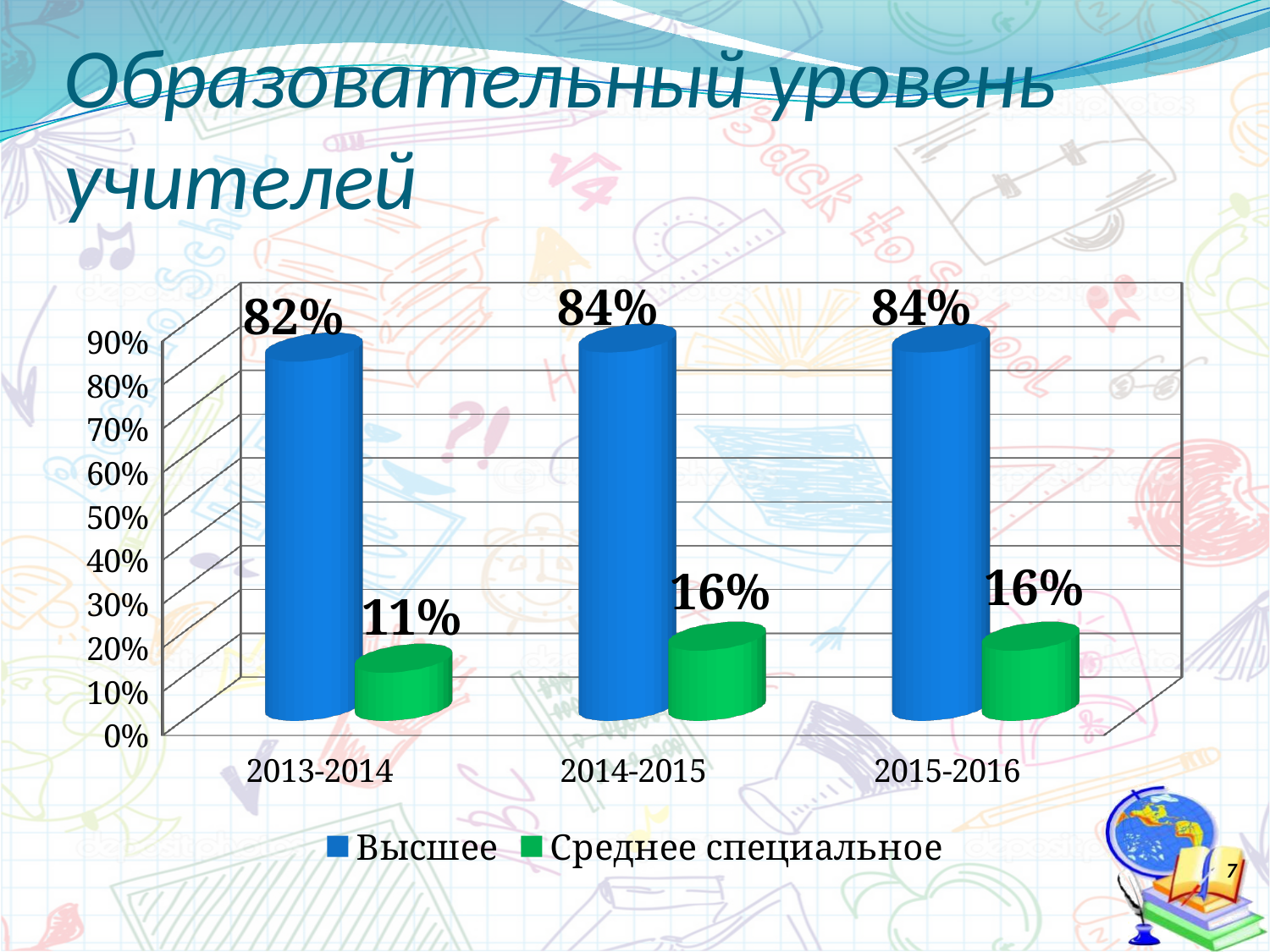

# Образовательный уровень учителей

[unsupported chart]

7